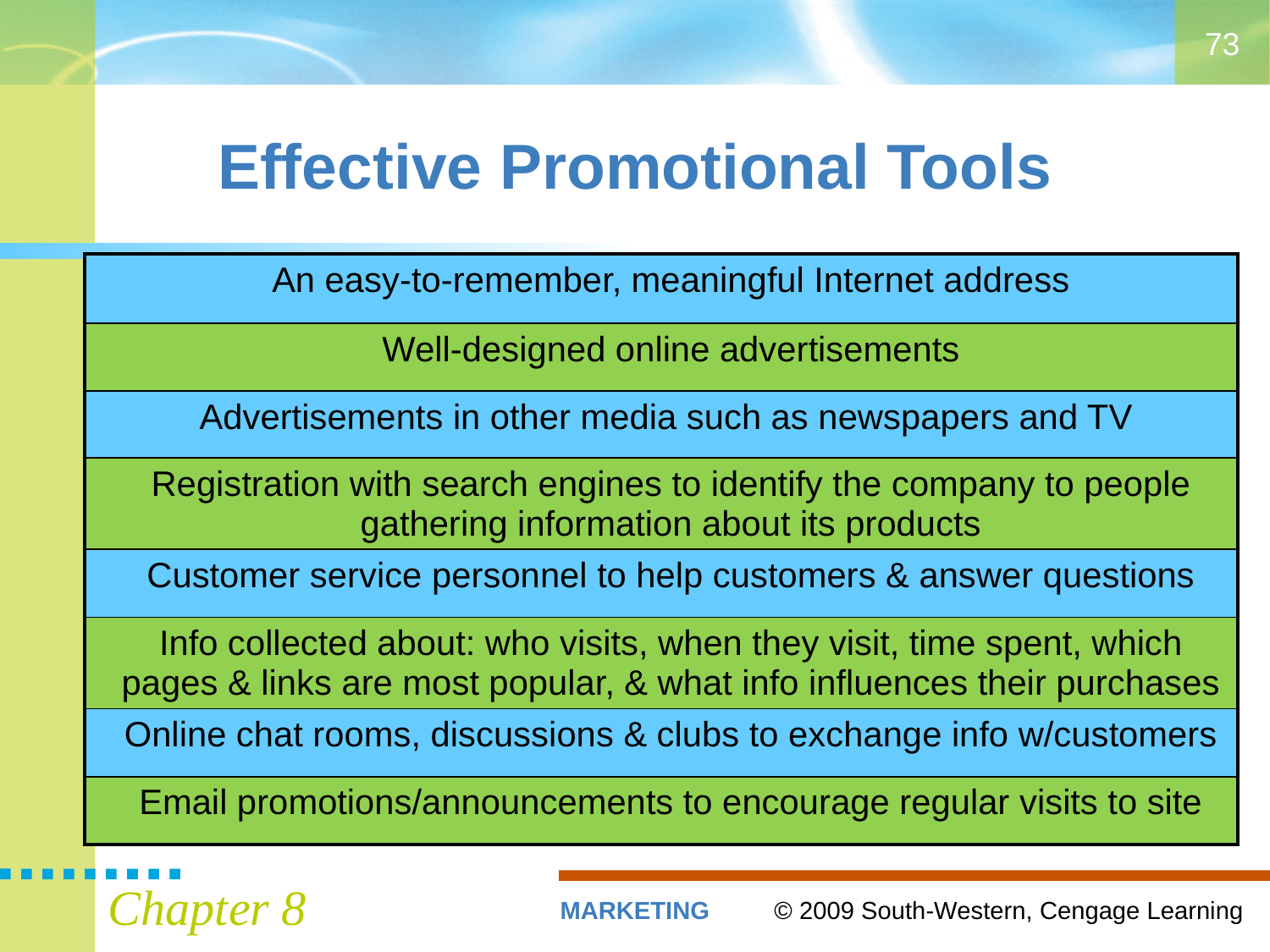

73
# Effective Promotional Tools
| An easy-to-remember, meaningful Internet address |
| --- |
| Well-designed online advertisements |
| Advertisements in other media such as newspapers and TV |
| Registration with search engines to identify the company to people gathering information about its products |
| Customer service personnel to help customers & answer questions |
| Info collected about: who visits, when they visit, time spent, which pages & links are most popular, & what info influences their purchases |
| Online chat rooms, discussions & clubs to exchange info w/customers |
| Email promotions/announcements to encourage regular visits to site |
Chapter 8